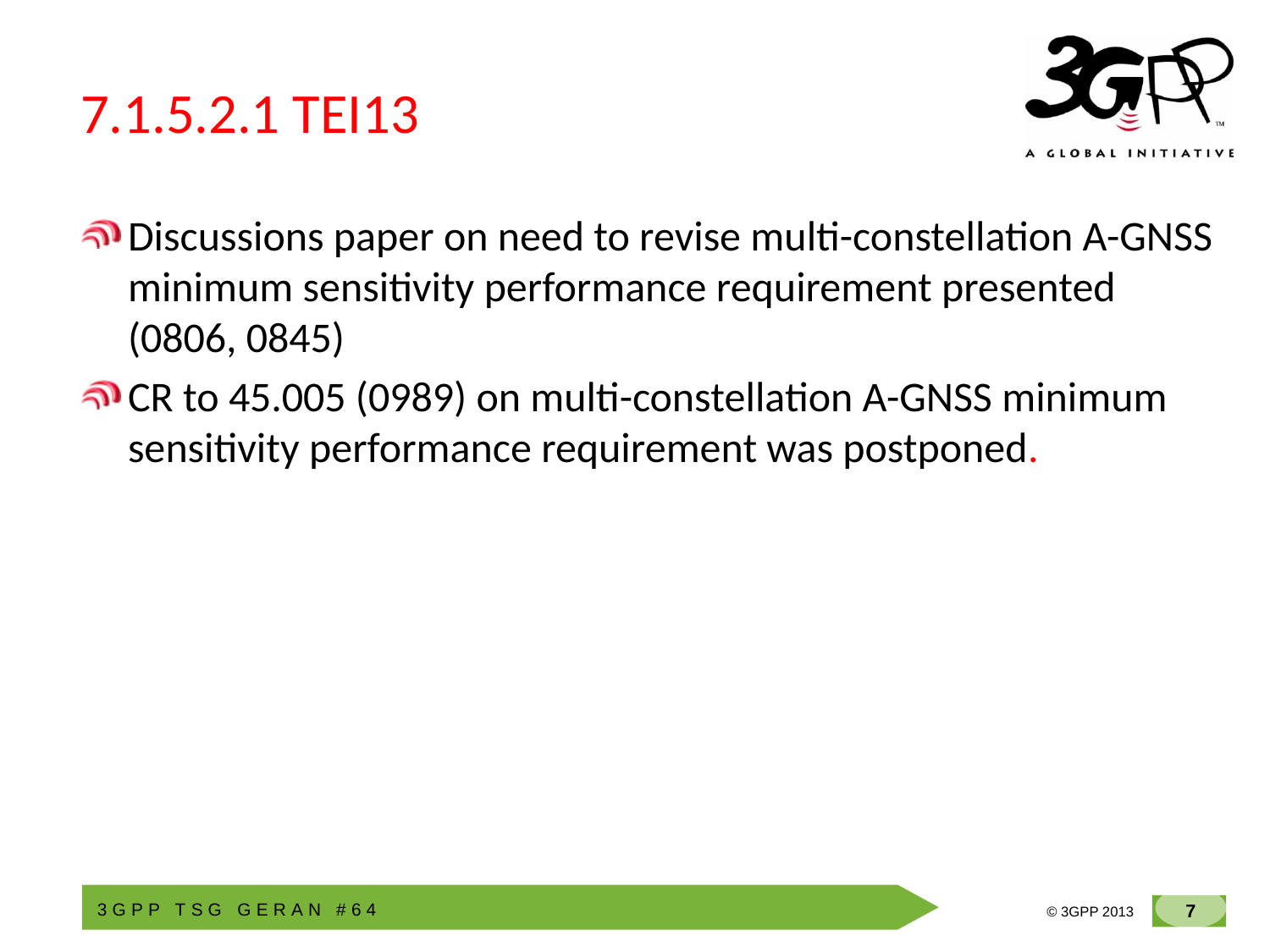

# 7.1.5.2.1 TEI13
Discussions paper on need to revise multi-constellation A-GNSS minimum sensitivity performance requirement presented (0806, 0845)
CR to 45.005 (0989) on multi-constellation A-GNSS minimum sensitivity performance requirement was postponed.